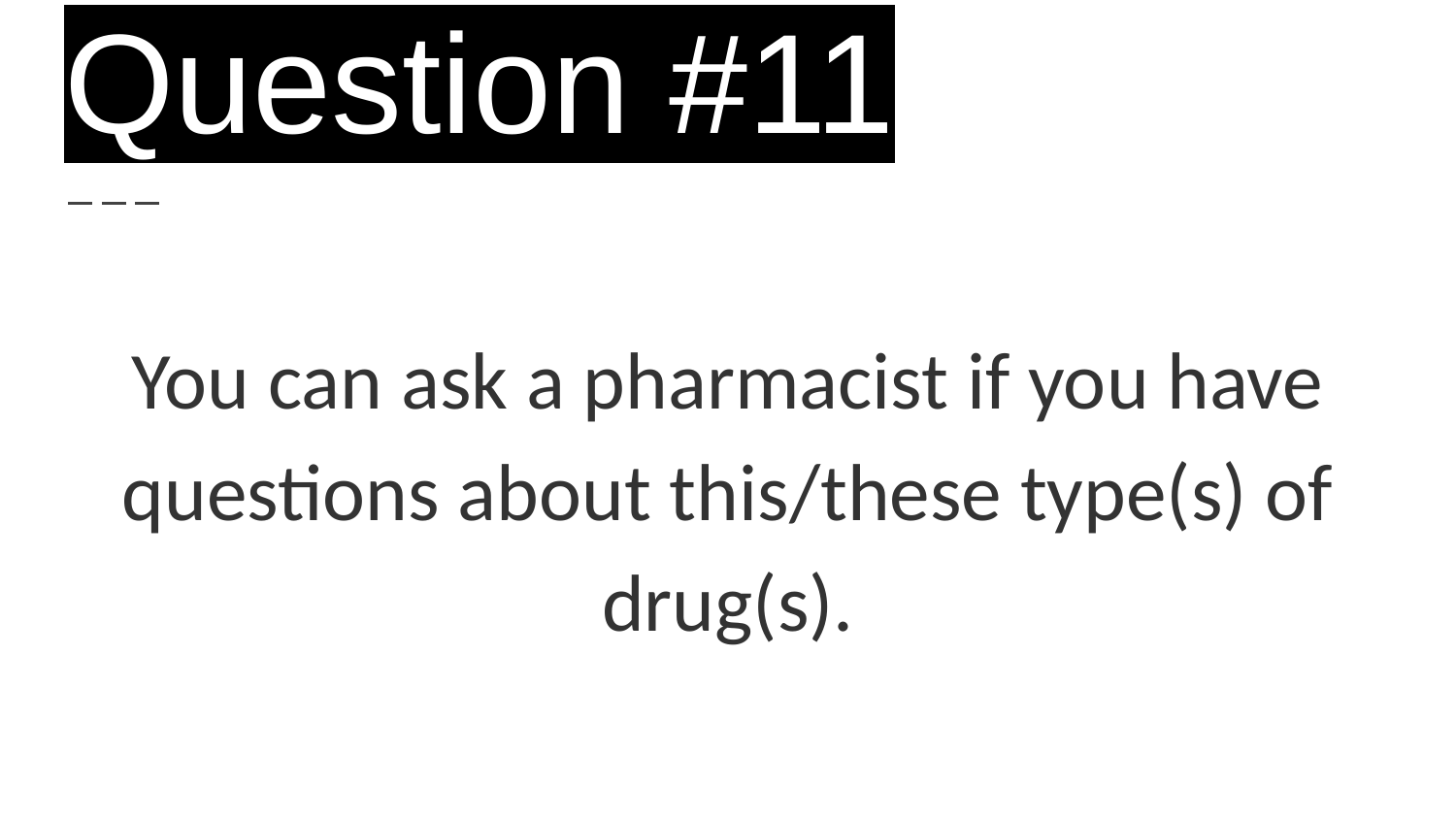

# Question #11
You can ask a pharmacist if you have questions about this/these type(s) of drug(s).